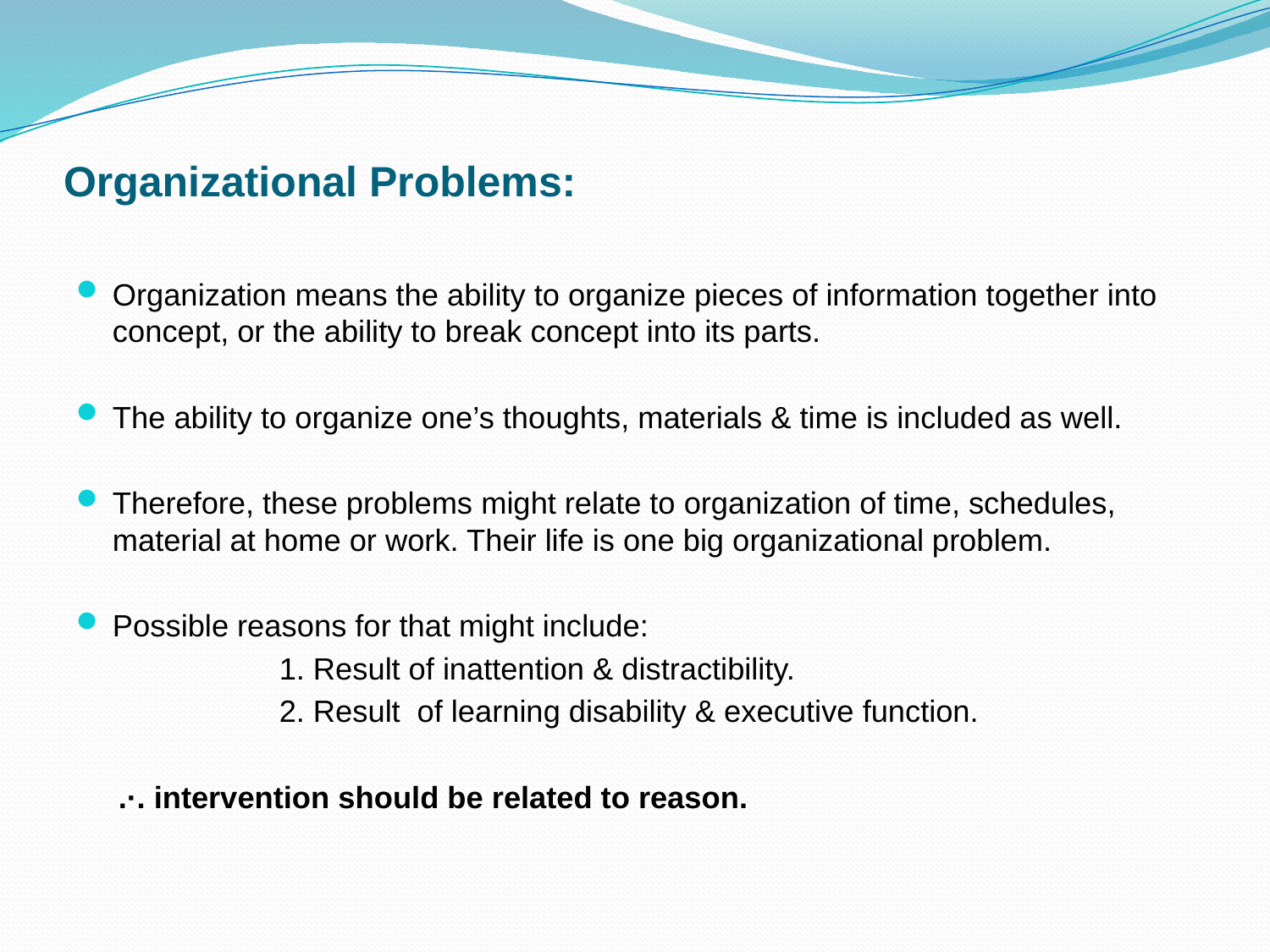

# Organizational Problems:
Organization means the ability to organize pieces of information together into concept, or the ability to break concept into its parts.

The ability to organize one’s thoughts, materials & time is included as well.

Therefore, these problems might relate to organization of time, schedules, material at home or work. Their life is one big organizational problem.

Possible reasons for that might include:
                        1. Result of inattention & distractibility.
                        2. Result  of learning disability & executive function.

     .·. intervention should be related to reason.